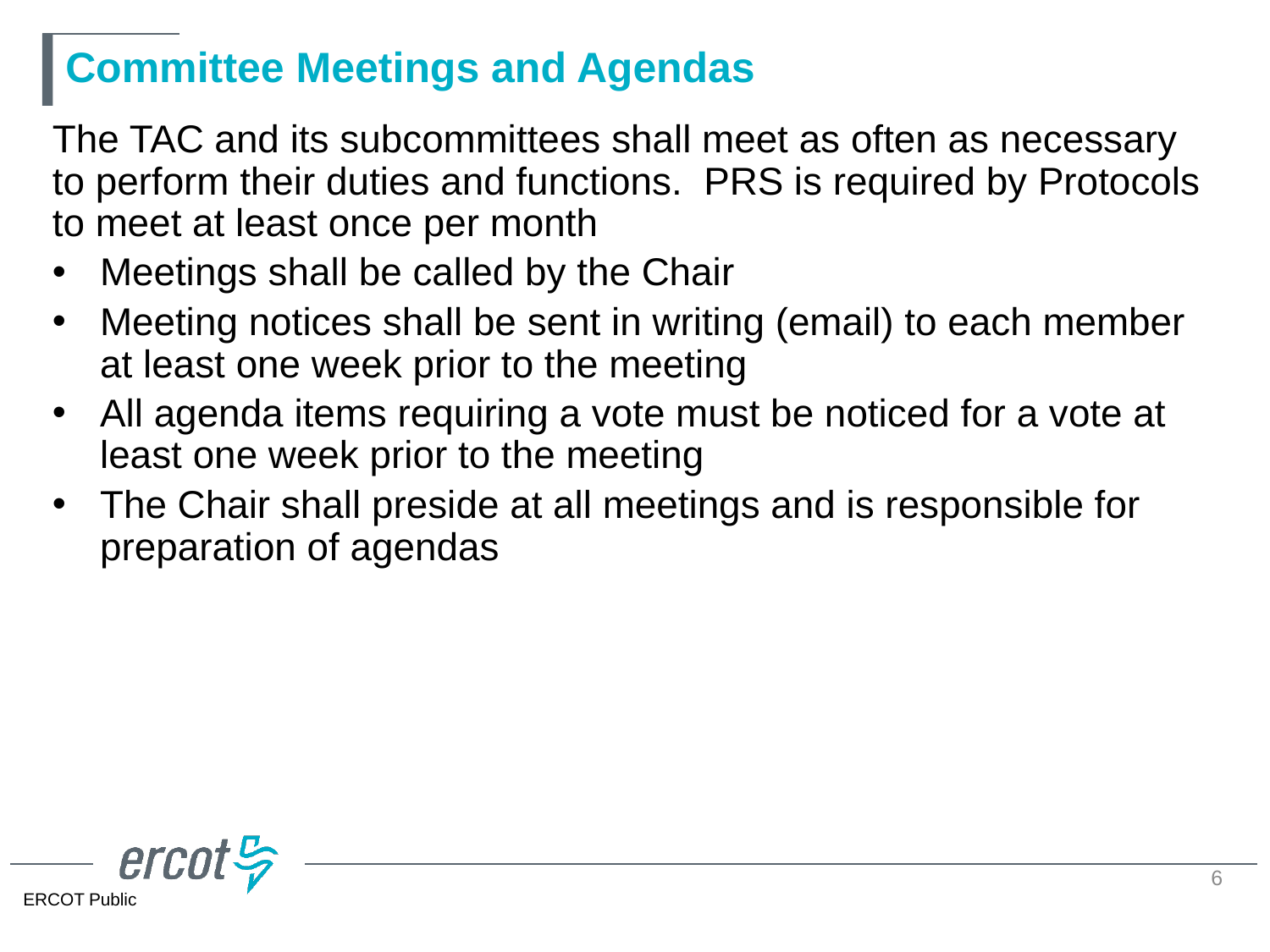

# Committee Meetings and Agendas
The TAC and its subcommittees shall meet as often as necessary to perform their duties and functions.  PRS is required by Protocols to meet at least once per month
Meetings shall be called by the Chair
Meeting notices shall be sent in writing (email) to each member at least one week prior to the meeting
All agenda items requiring a vote must be noticed for a vote at least one week prior to the meeting
The Chair shall preside at all meetings and is responsible for preparation of agendas

6